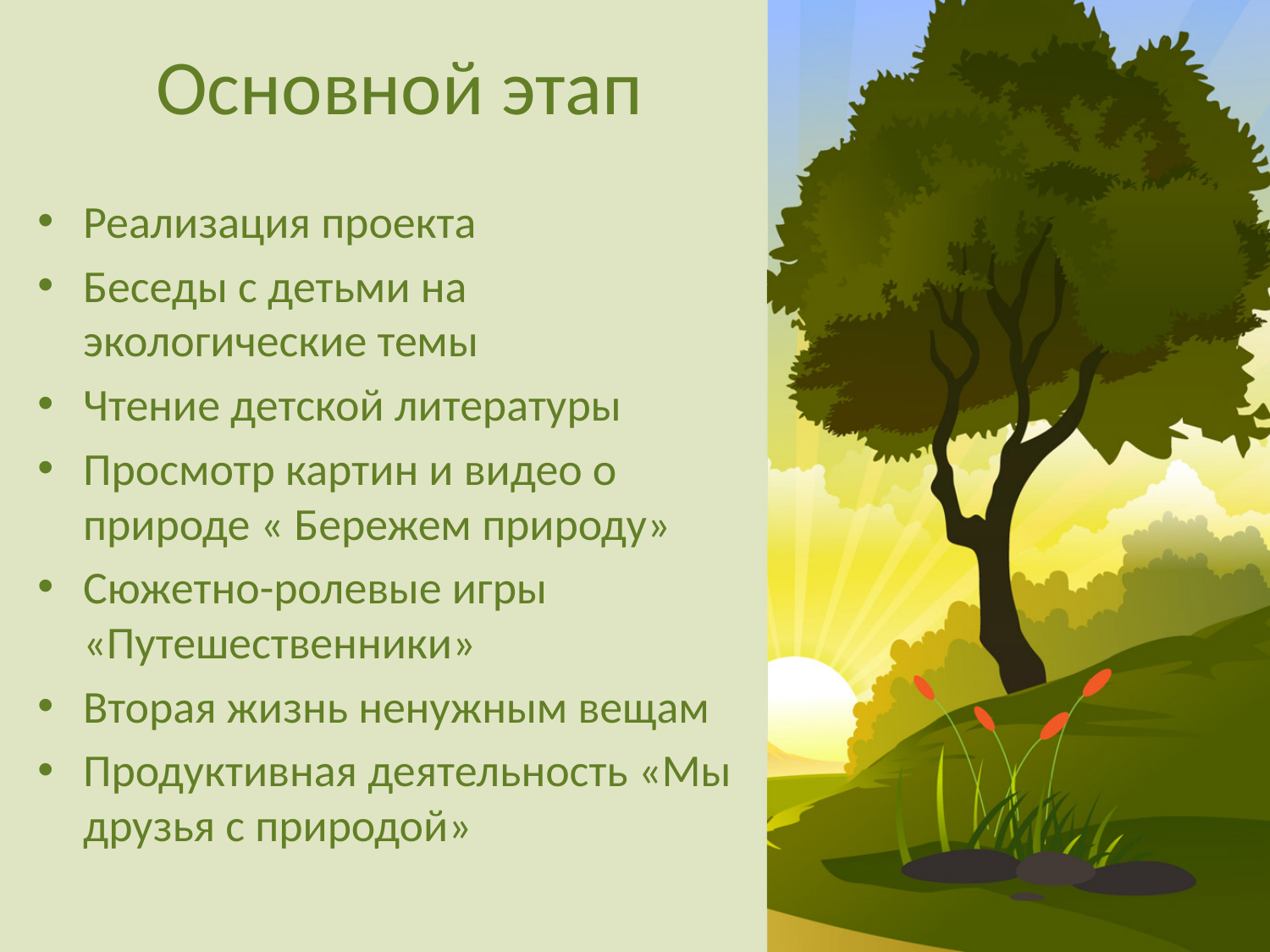

# Основной этап
Реализация проекта
Беседы с детьми на экологические темы
Чтение детской литературы
Просмотр картин и видео о природе « Бережем природу»
Сюжетно-ролевые игры «Путешественники»
Вторая жизнь ненужным вещам
Продуктивная деятельность «Мы друзья с природой»